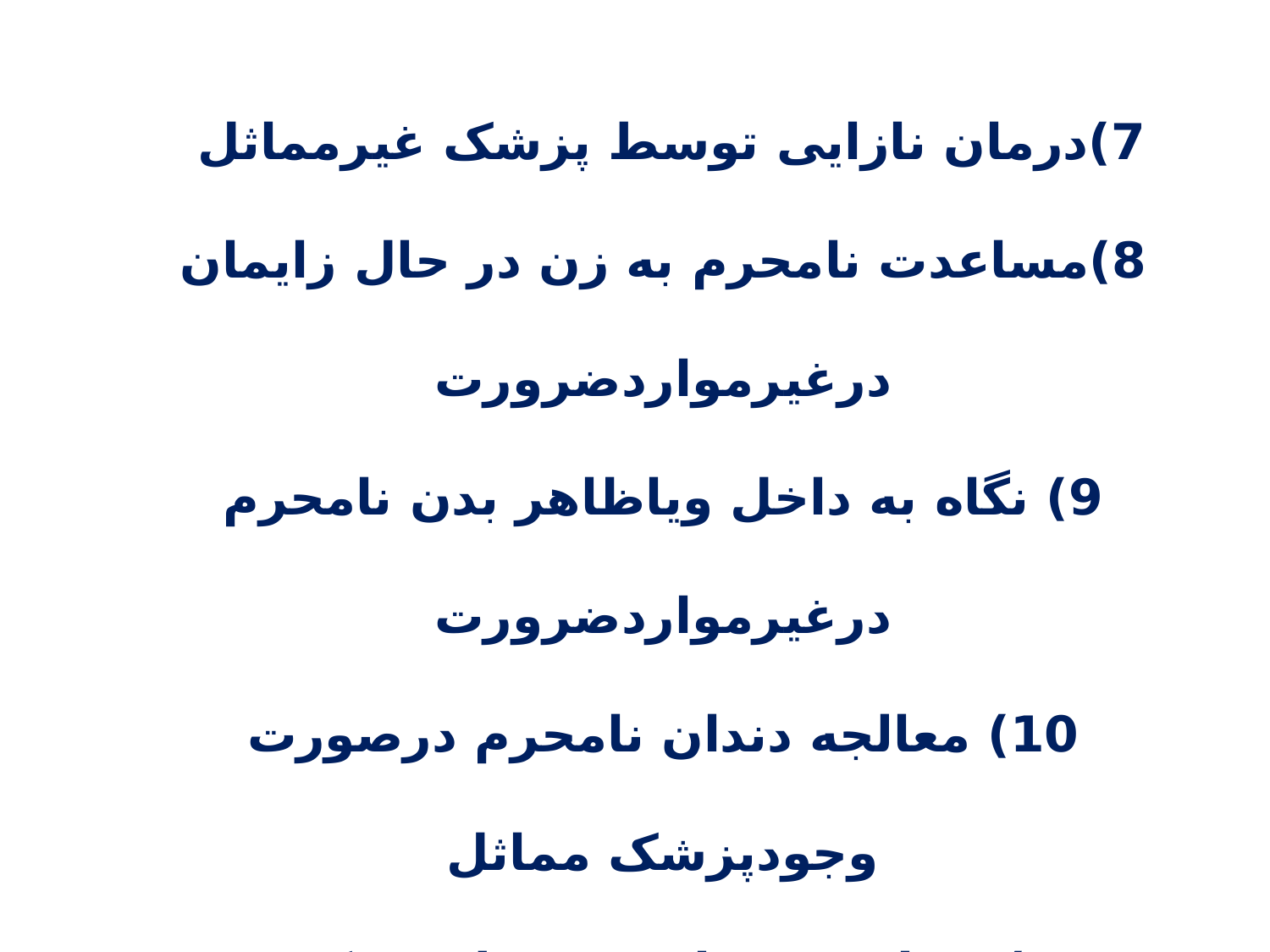

7)درمان نازایی توسط پزشک غیرمماثل
8)مساعدت نامحرم به زن در حال زایمان درغیرمواردضرورت
9) نگاه به داخل ویاظاهر بدن نامحرم درغیرمواردضرورت
10) معالجه دندان نامحرم درصورت وجودپزشک مماثل
11 ) حجامت مردان  توسط پزشک زن
12 ) نگاه ولمس درعمل جراحی زیبایی
13)معاينات غيردرمانى ماننداموراستخدامی